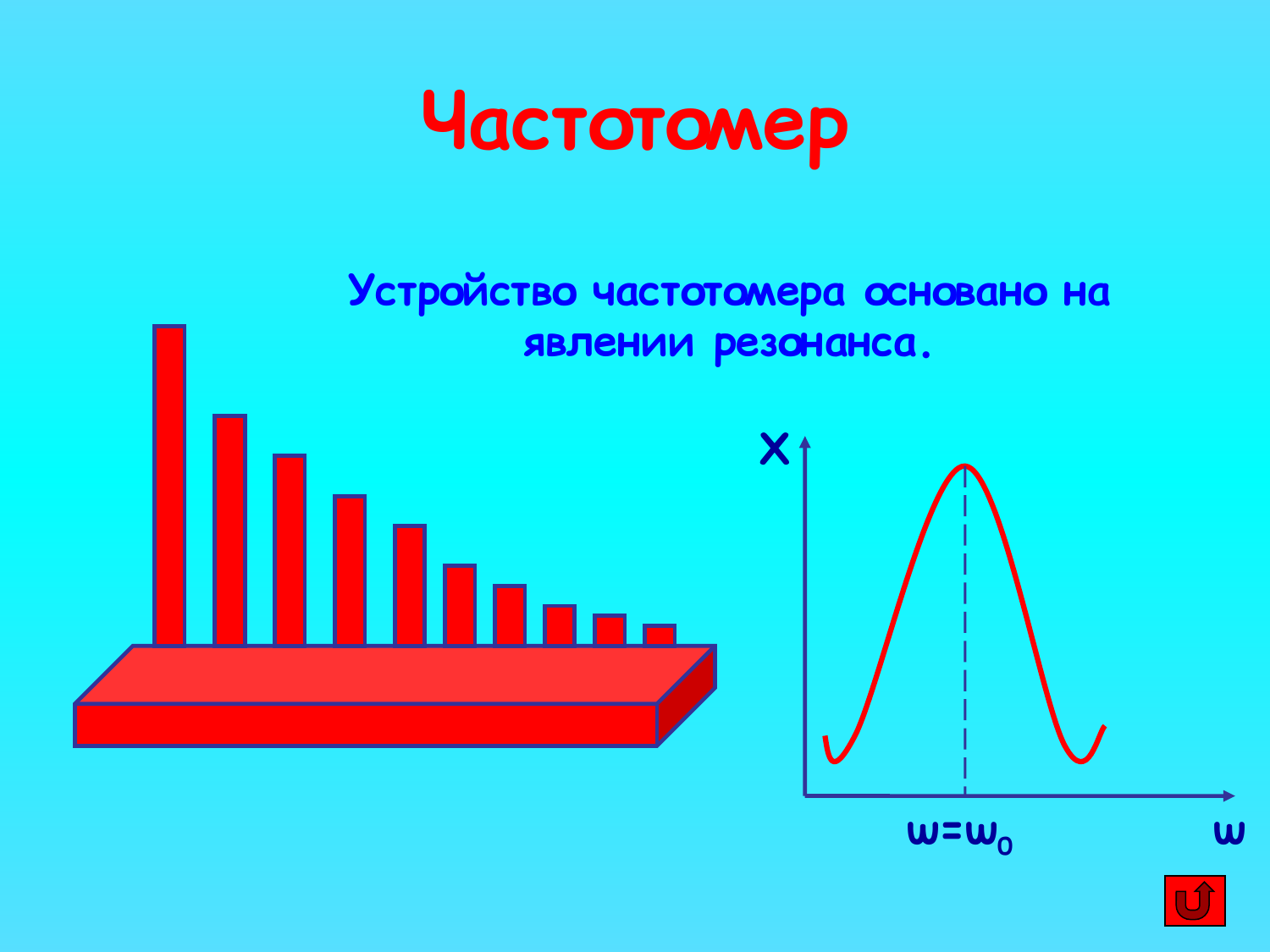

# Частотомер
Устройство частотомера основано на явлении резонанса.

Х

ω=ω0
ω